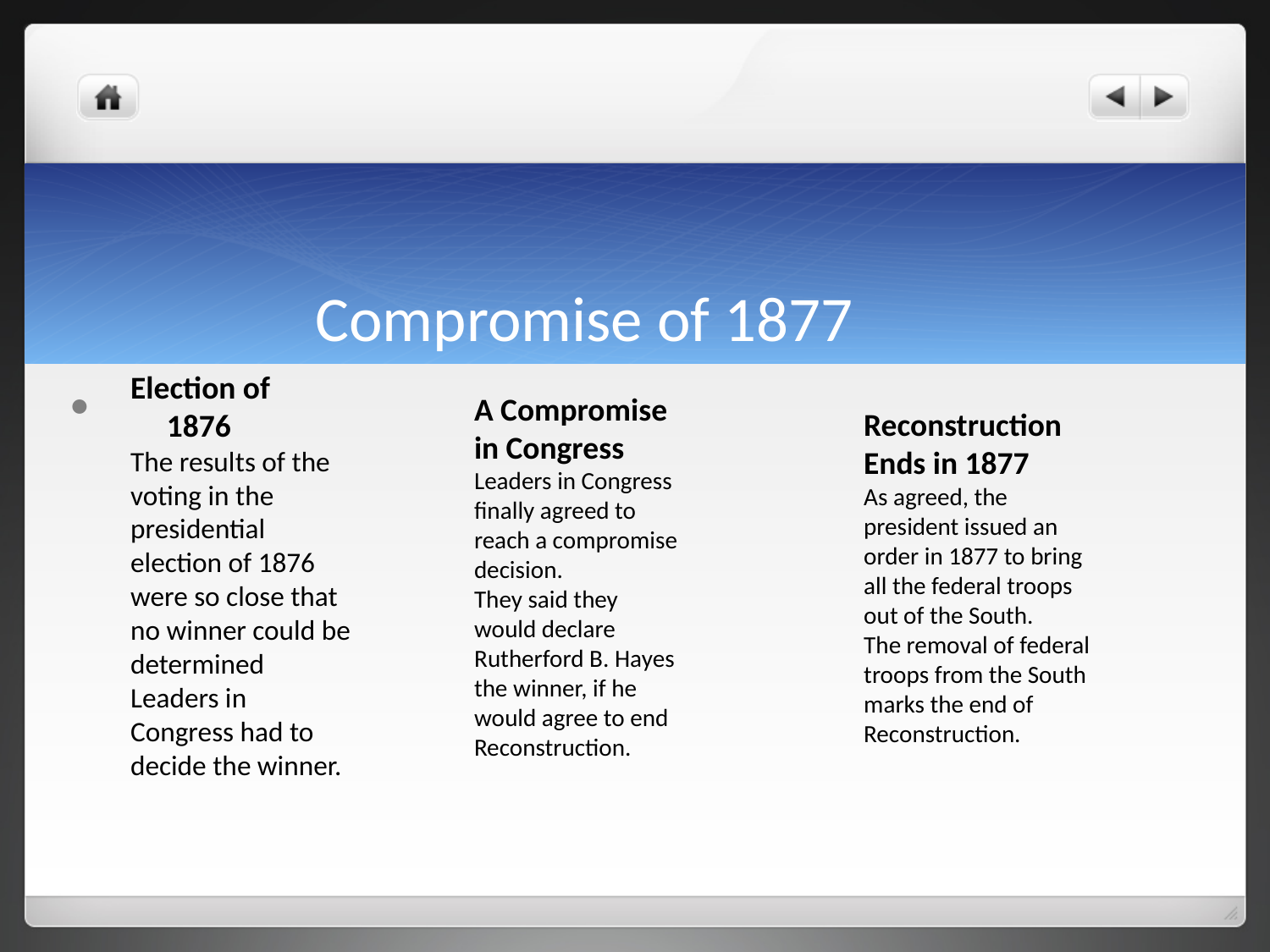

# Compromise of 1877
Election of
     1876
The results of the voting in the presidential election of 1876 were so close that no winner could be determined
Leaders in Congress had to decide the winner.

A Compromise in Congress
Leaders in Congress finally agreed to reach a compromise decision.
They said they would declare Rutherford B. Hayes the winner, if he would agree to end Reconstruction.
Reconstruction Ends in 1877
As agreed, the president issued an order in 1877 to bring all the federal troops out of the South.
The removal of federal troops from the South marks the end of Reconstruction.